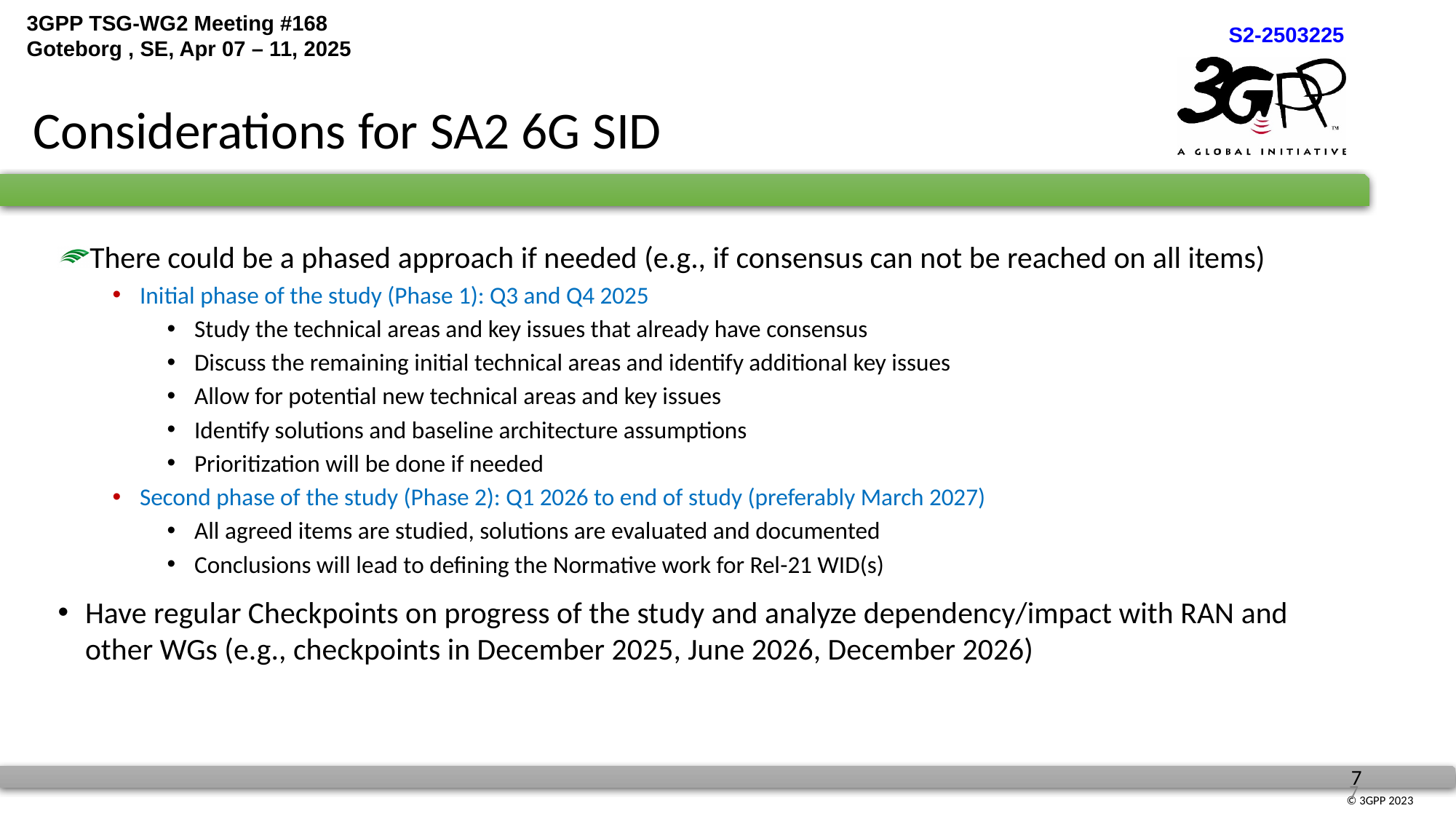

# Considerations for SA2 6G SID
There could be a phased approach if needed (e.g., if consensus can not be reached on all items)
Initial phase of the study (Phase 1): Q3 and Q4 2025
Study the technical areas and key issues that already have consensus
Discuss the remaining initial technical areas and identify additional key issues
Allow for potential new technical areas and key issues
Identify solutions and baseline architecture assumptions
Prioritization will be done if needed
Second phase of the study (Phase 2): Q1 2026 to end of study (preferably March 2027)
All agreed items are studied, solutions are evaluated and documented
Conclusions will lead to defining the Normative work for Rel-21 WID(s)
Have regular Checkpoints on progress of the study and analyze dependency/impact with RAN and other WGs (e.g., checkpoints in December 2025, June 2026, December 2026)
7